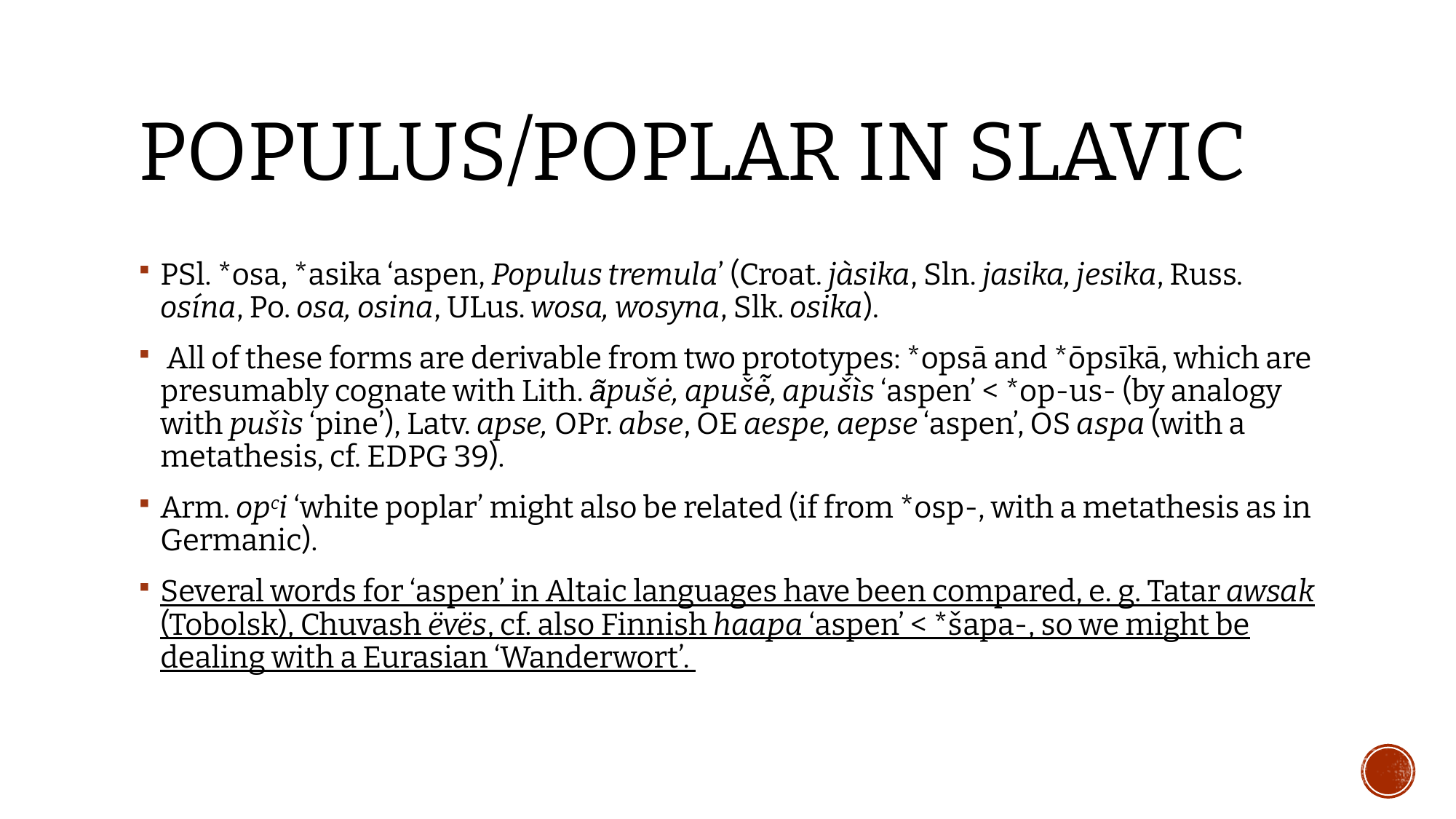

# Populus/poplar in slavic
PSl. *osa, *asika ‘aspen, Populus tremula’ (Croat. jàsika, Sln. jasika, jesika, Russ. osína, Po. osa, osina, ULus. wosa, wosyna, Slk. osika).
 All of these forms are derivable from two prototypes: *opsā and *ōpsīkā, which are presumably cognate with Lith. a͂pušė, apušė͂, apušìs ‘aspen’ < *op-us- (by analogy with pušìs ‘pine’), Latv. apse, OPr. abse, OE aespe, aepse ‘aspen’, OS aspa (with a metathesis, cf. EDPG 39).
Arm. opci ‘white poplar’ might also be related (if from *osp-, with a metathesis as in Germanic).
Several words for ‘aspen’ in Altaic languages have been compared, e. g. Tatar awsak (Tobolsk), Chuvash ëvës, cf. also Finnish haapa ‘aspen’ < *šapa-, so we might be dealing with a Eurasian ‘Wanderwort’.